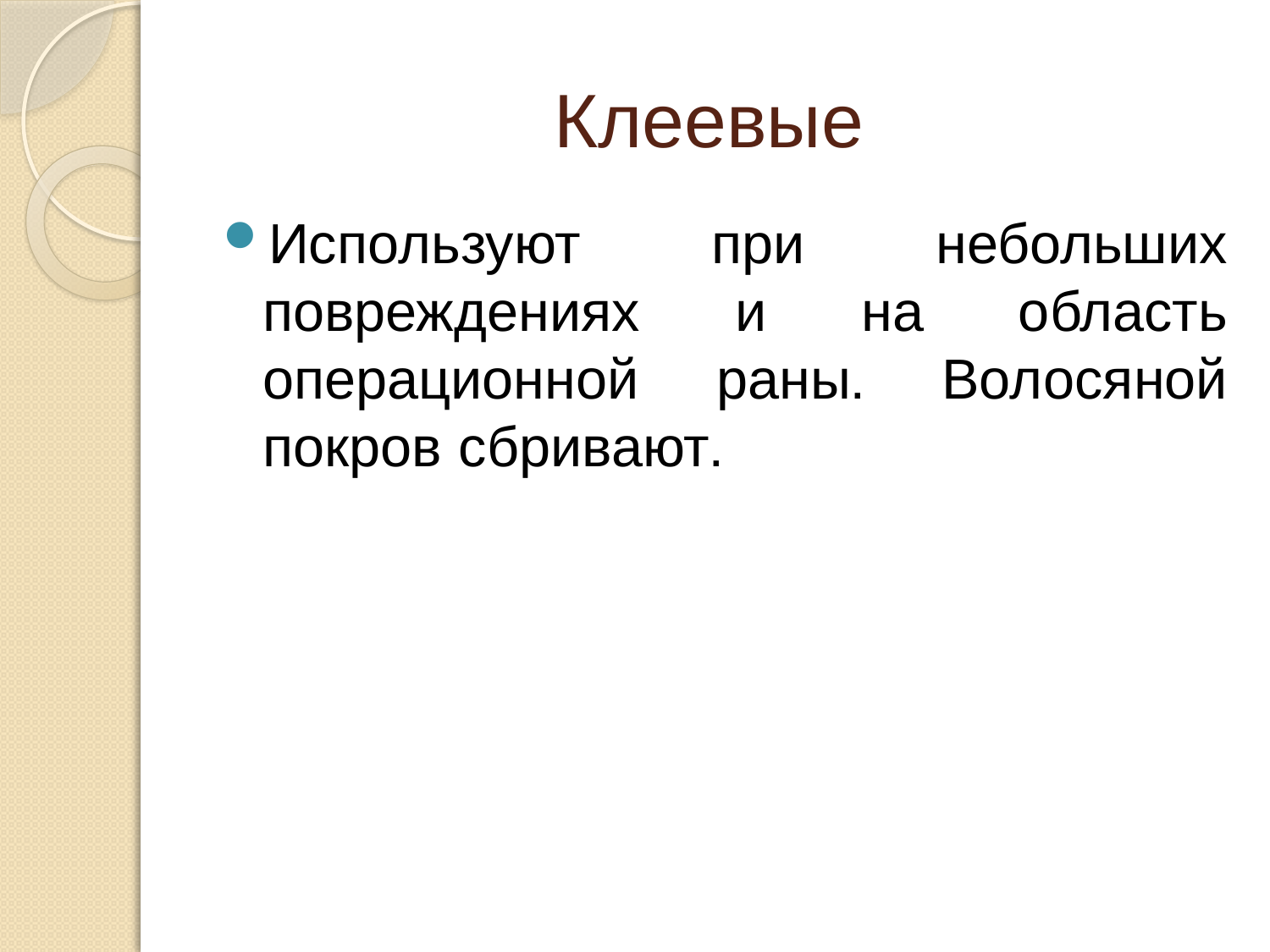

# Клеевые
Используют при небольших повреждениях и на область операционной раны. Волосяной покров сбривают.